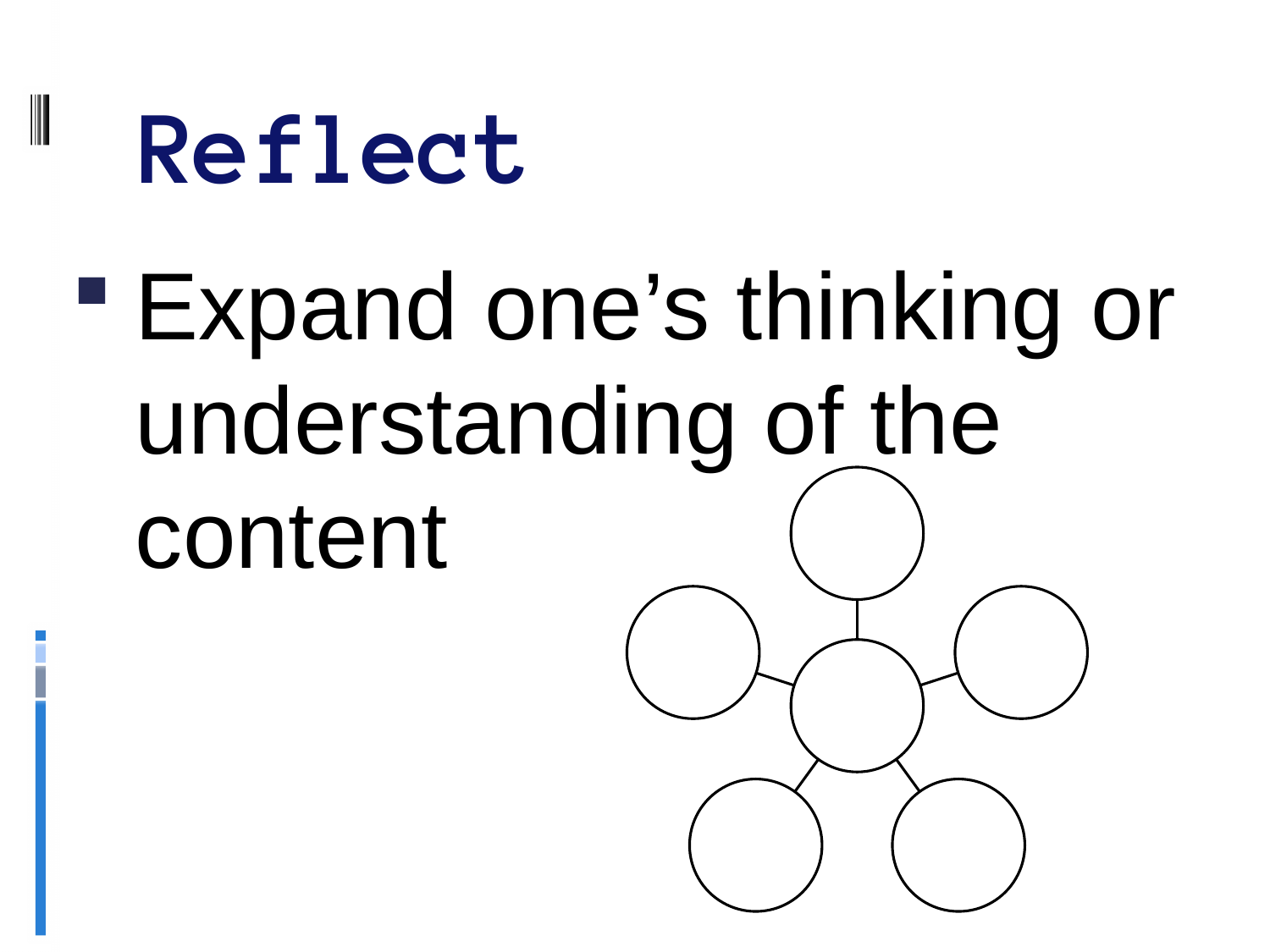

# Reflect
Expand one’s thinking or understanding of the content